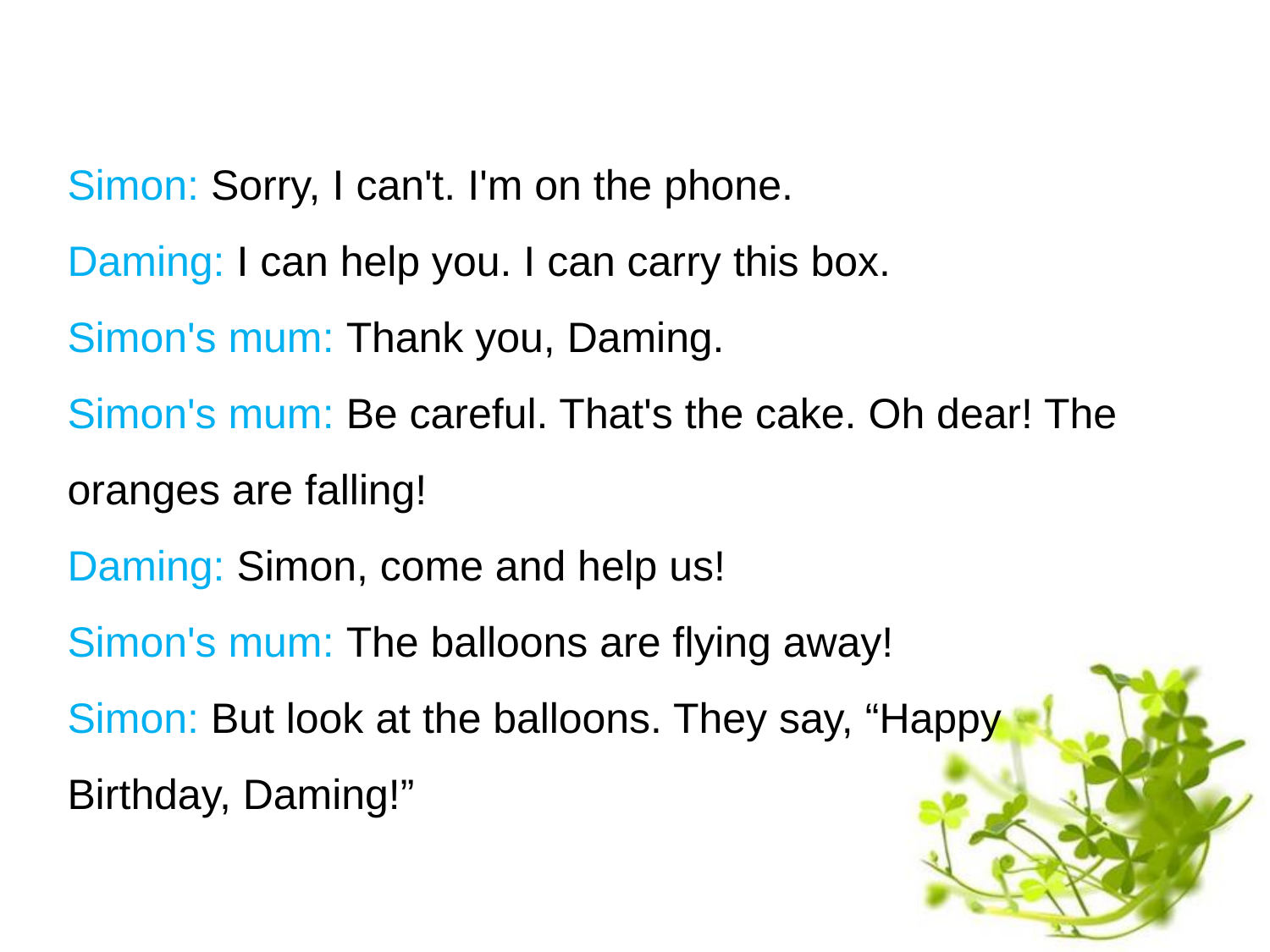

Simon: Sorry, I can't. I'm on the phone.
Daming: I can help you. I can carry this box.
Simon's mum: Thank you, Daming.
Simon's mum: Be careful. That's the cake. Oh dear! The oranges are falling!
Daming: Simon, come and help us!
Simon's mum: The balloons are flying away!
Simon: But look at the balloons. They say, “Happy Birthday, Daming!”